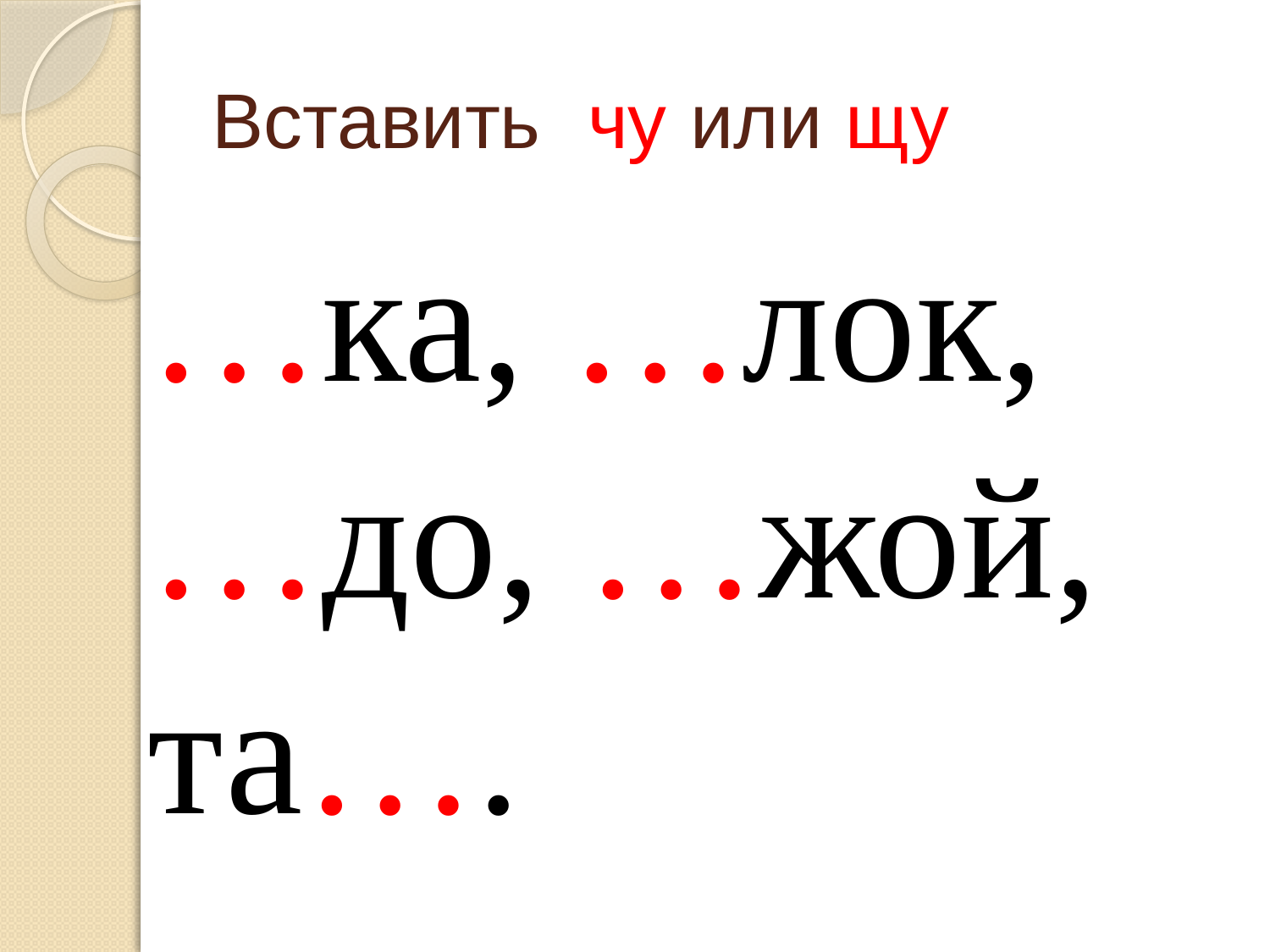

# Вставить  чу или щу
…ка, …лок,
…до, …жой,
та….